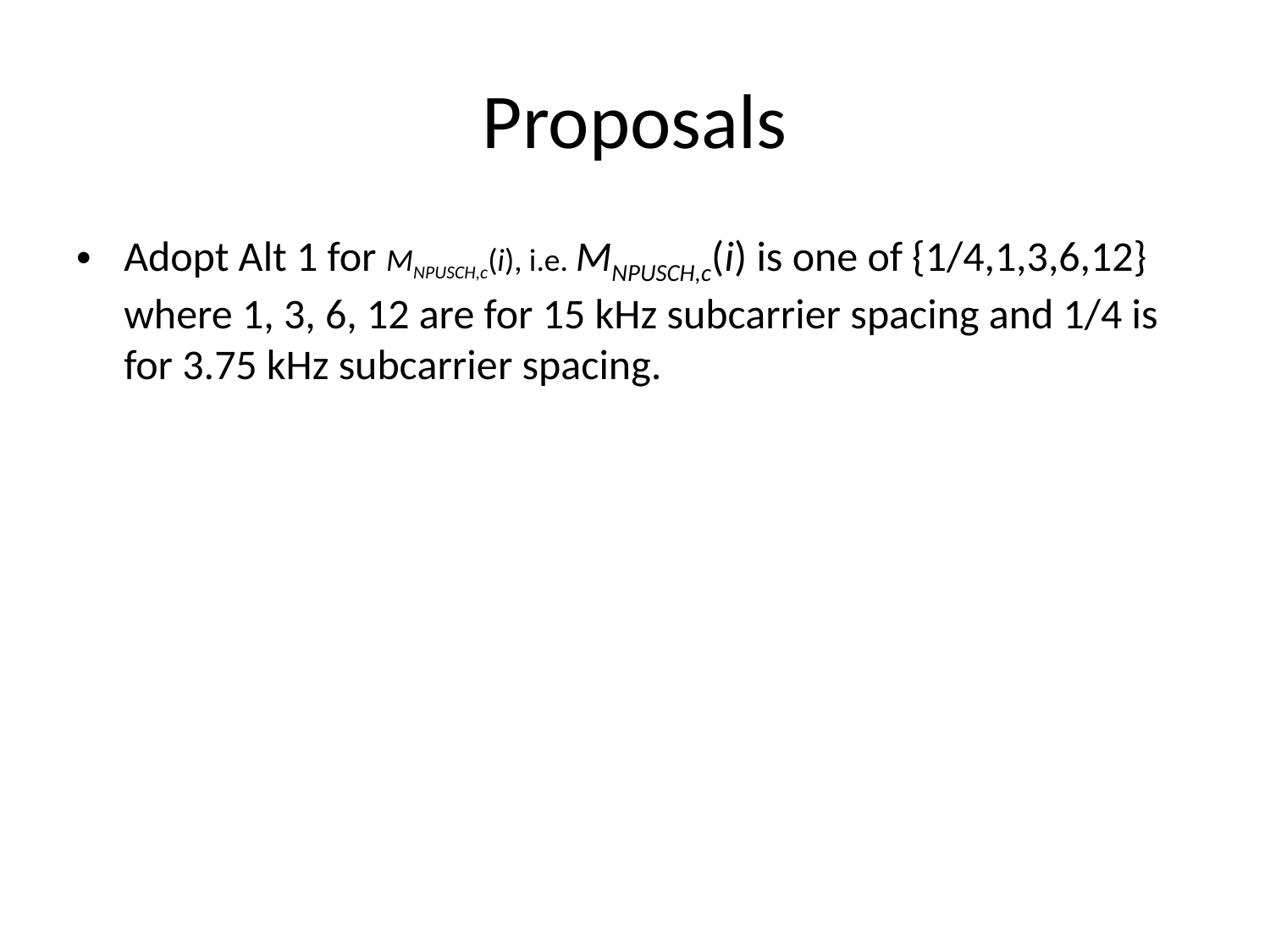

# Proposals
Adopt Alt 1 for MNPUSCH,c(i), i.e. MNPUSCH,c(i) is one of {1/4,1,3,6,12} where 1, 3, 6, 12 are for 15 kHz subcarrier spacing and 1/4 is for 3.75 kHz subcarrier spacing.